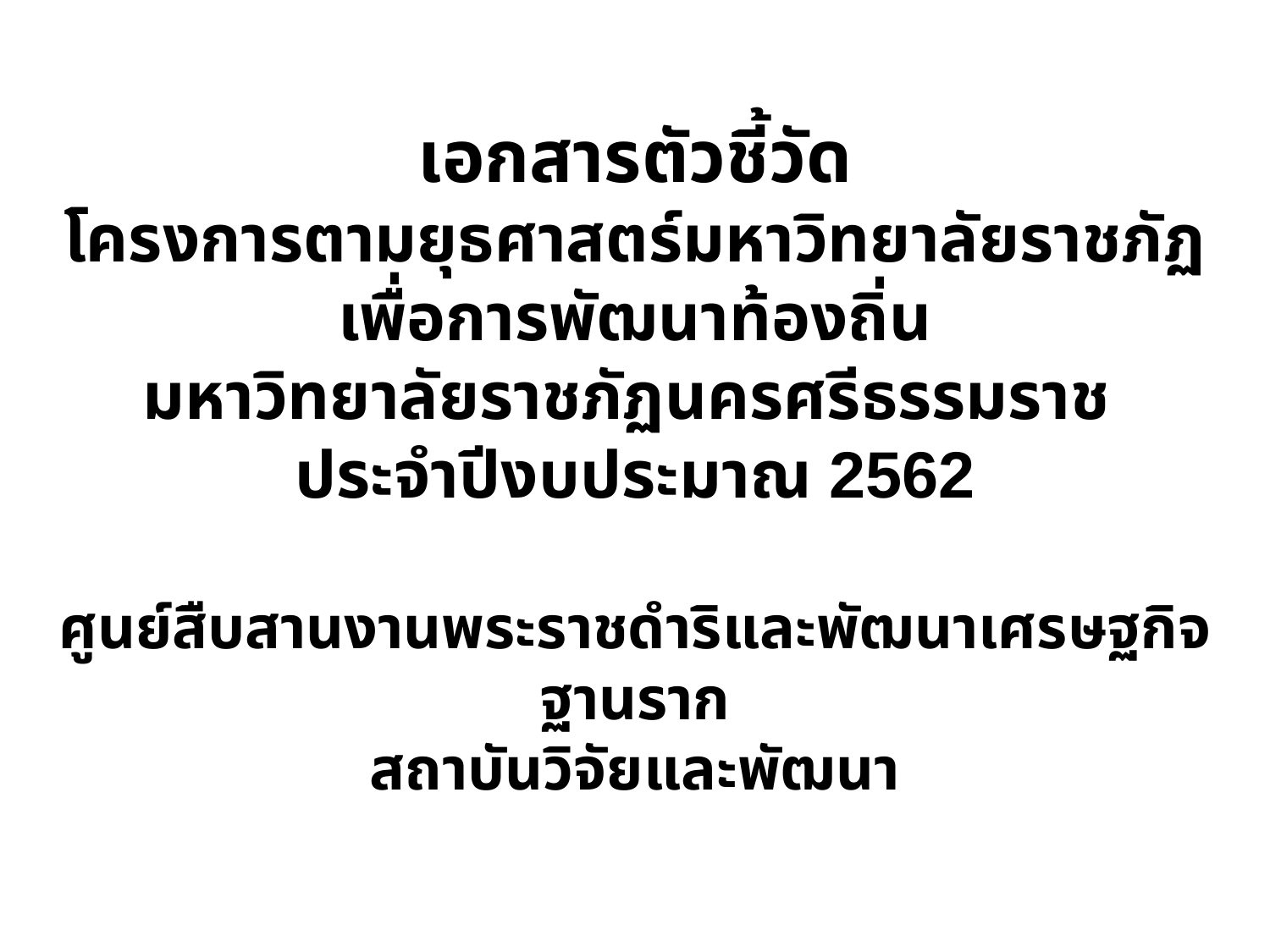

# เอกสารตัวชี้วัด โครงการตามยุธศาสตร์มหาวิทยาลัยราชภัฏ เพื่อการพัฒนาท้องถิ่น มหาวิทยาลัยราชภัฏนครศรีธรรมราช ประจำปีงบประมาณ 2562 ศูนย์สืบสานงานพระราชดำริและพัฒนาเศรษฐกิจฐานราก สถาบันวิจัยและพัฒนา